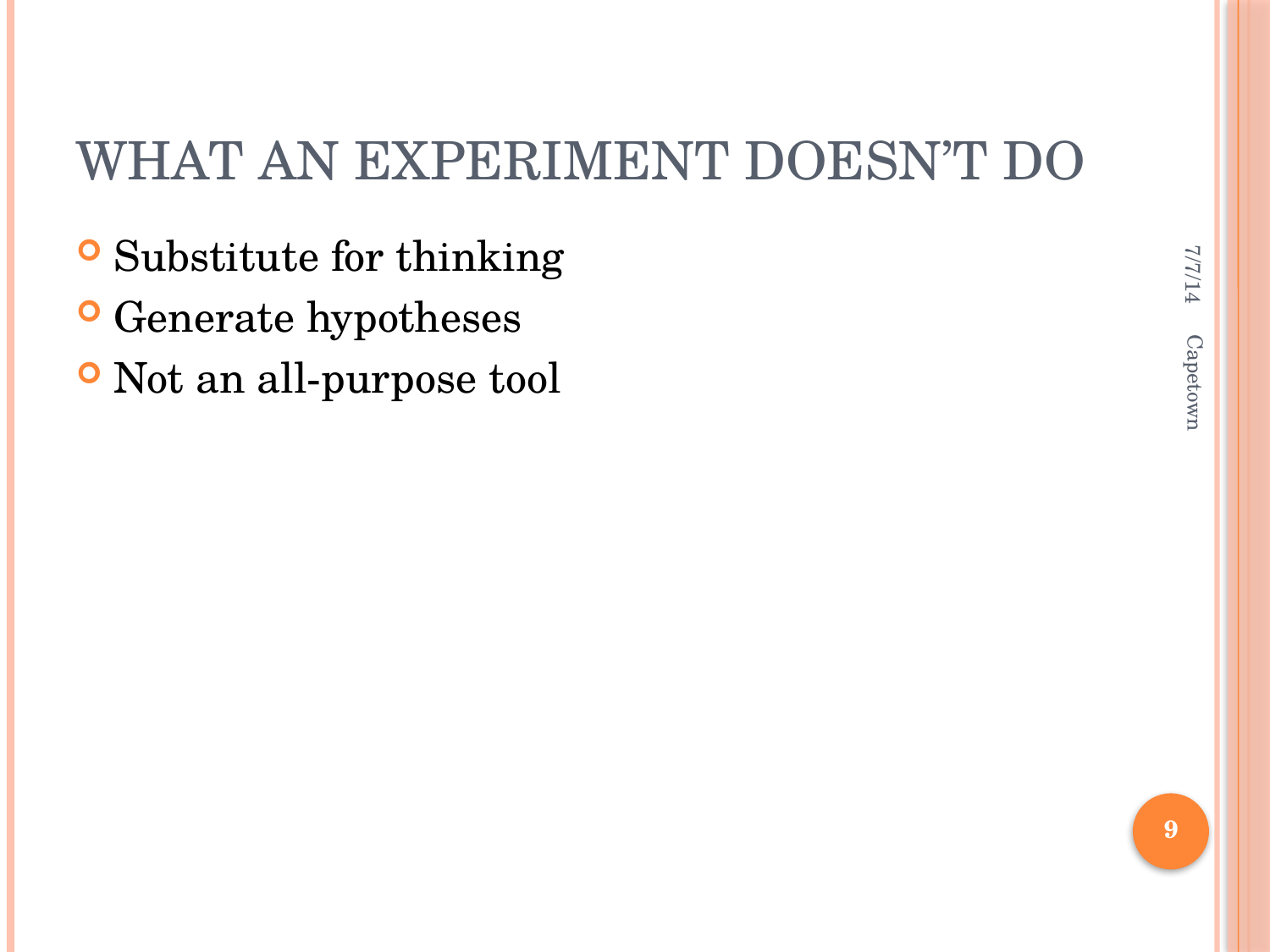

# What an experiment doesn’t do
7/7/14
Substitute for thinking
Generate hypotheses
Not an all-purpose tool

Capetown
9